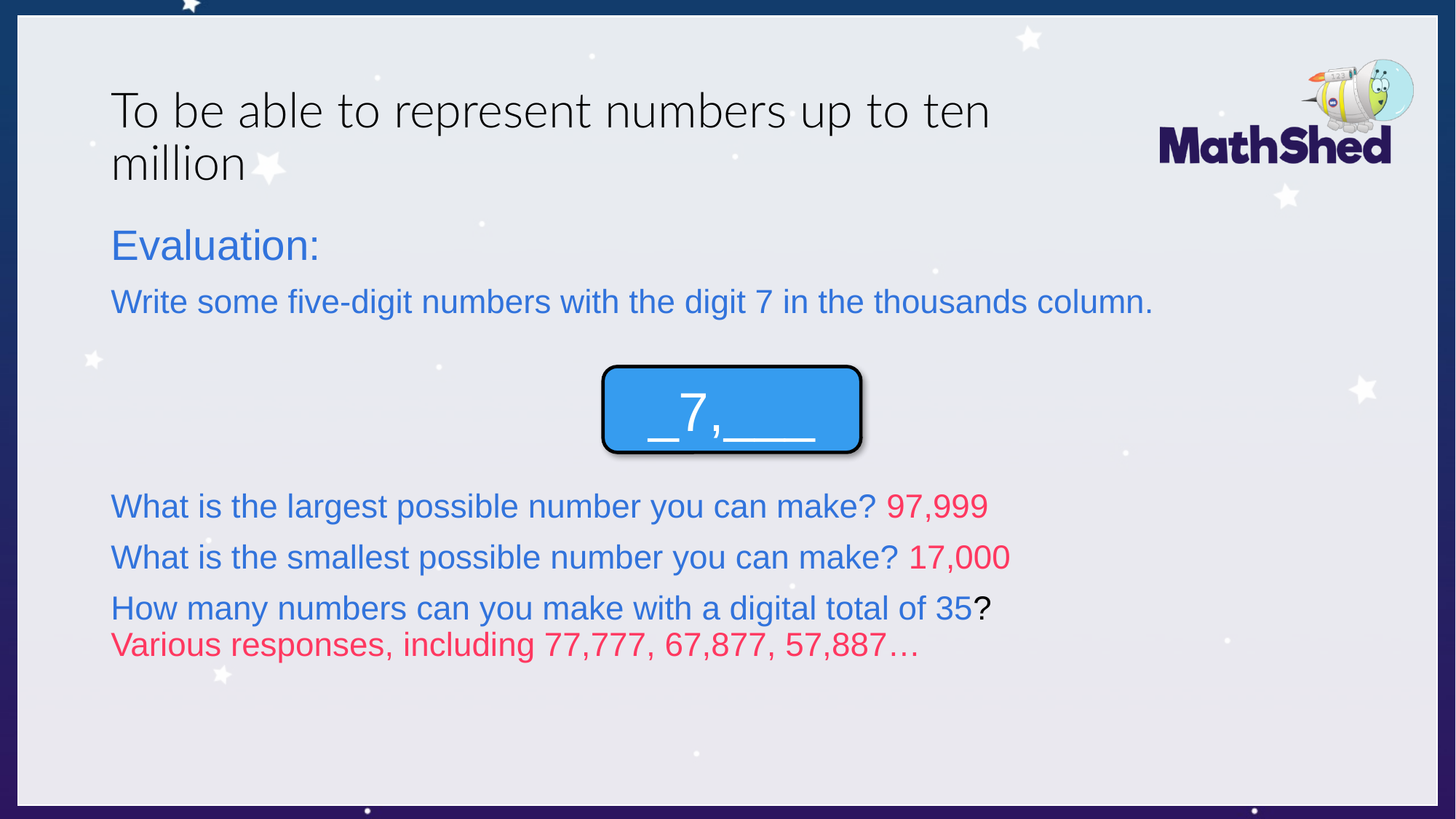

# To be able to represent numbers up to ten million
Evaluation:
Write some five-digit numbers with the digit 7 in the thousands column.

What is the largest possible number you can make? 97,999
What is the smallest possible number you can make? 17,000
How many numbers can you make with a digital total of 35?
Various responses, including 77,777, 67,877, 57,887…

_7,___